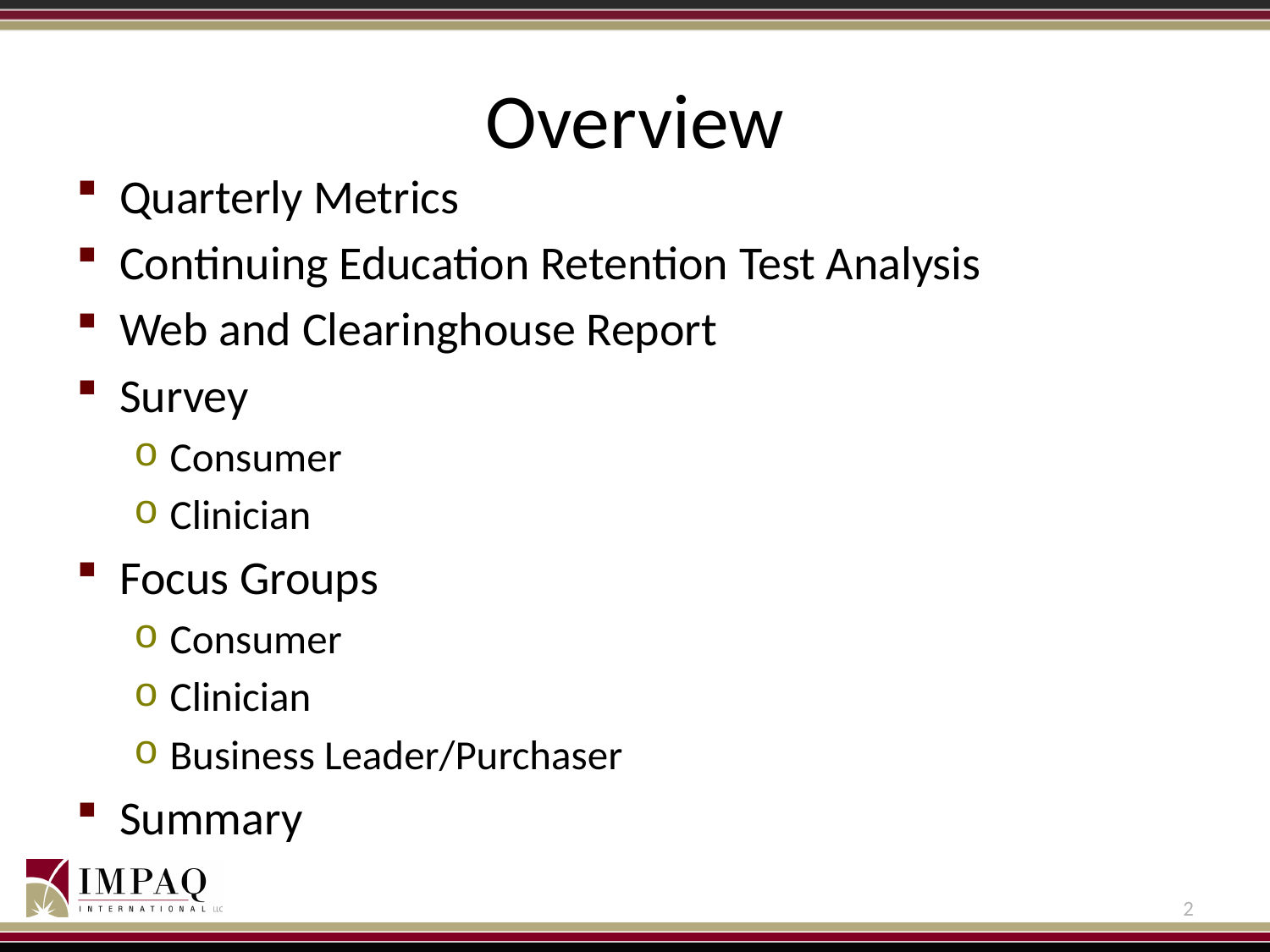

# Overview
Quarterly Metrics
Continuing Education Retention Test Analysis
Web and Clearinghouse Report
Survey
Consumer
Clinician
Focus Groups
Consumer
Clinician
Business Leader/Purchaser
Summary

2